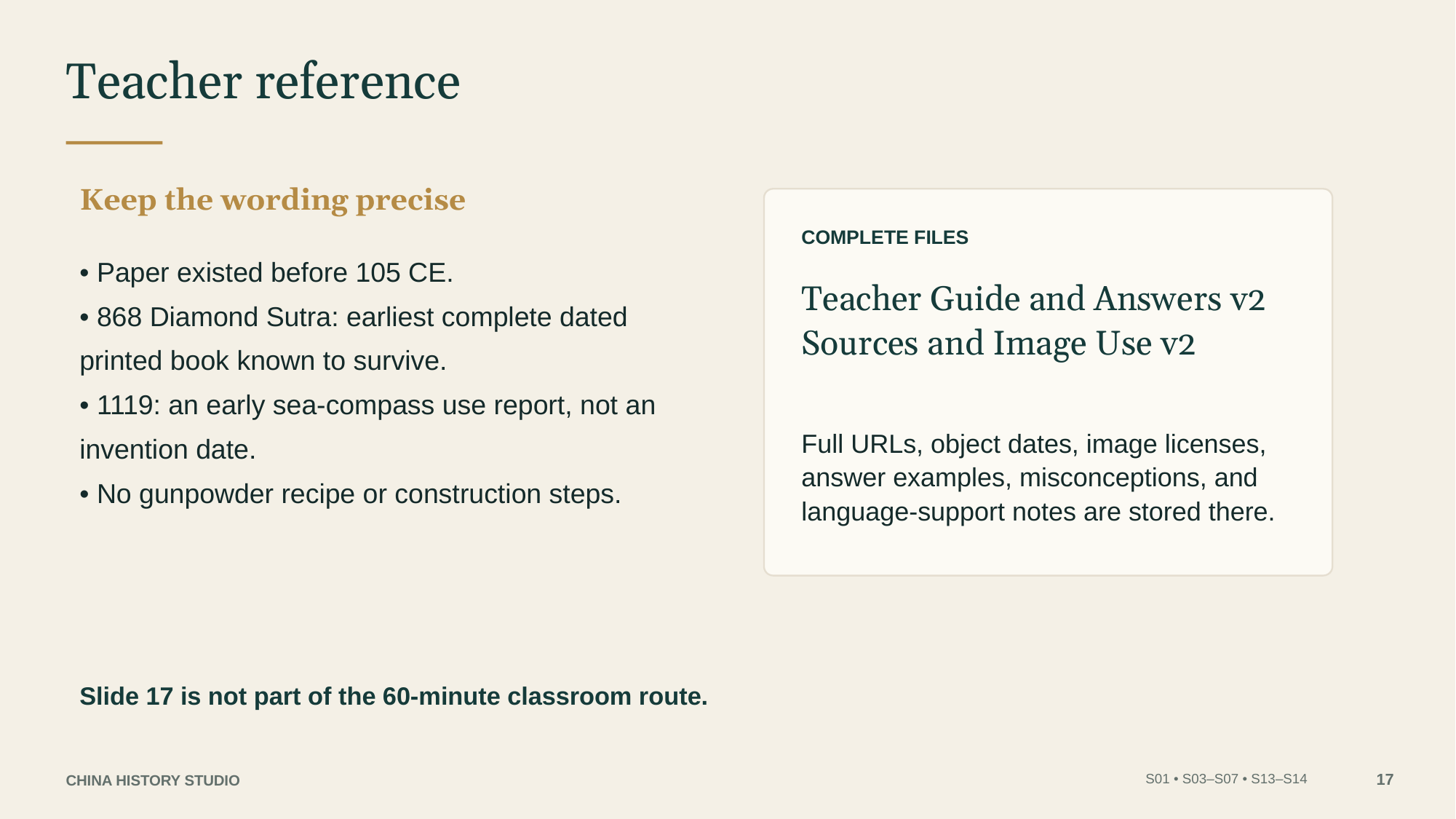

Teacher reference

Keep the wording precise

COMPLETE FILES
• Paper existed before 105 CE.
• 868 Diamond Sutra: earliest complete dated printed book known to survive.
• 1119: an early sea-compass use report, not an invention date.
• No gunpowder recipe or construction steps.
Teacher Guide and Answers v2
Sources and Image Use v2
Full URLs, object dates, image licenses, answer examples, misconceptions, and language-support notes are stored there.
Slide 17 is not part of the 60-minute classroom route.
17
S01 • S03–S07 • S13–S14
CHINA HISTORY STUDIO